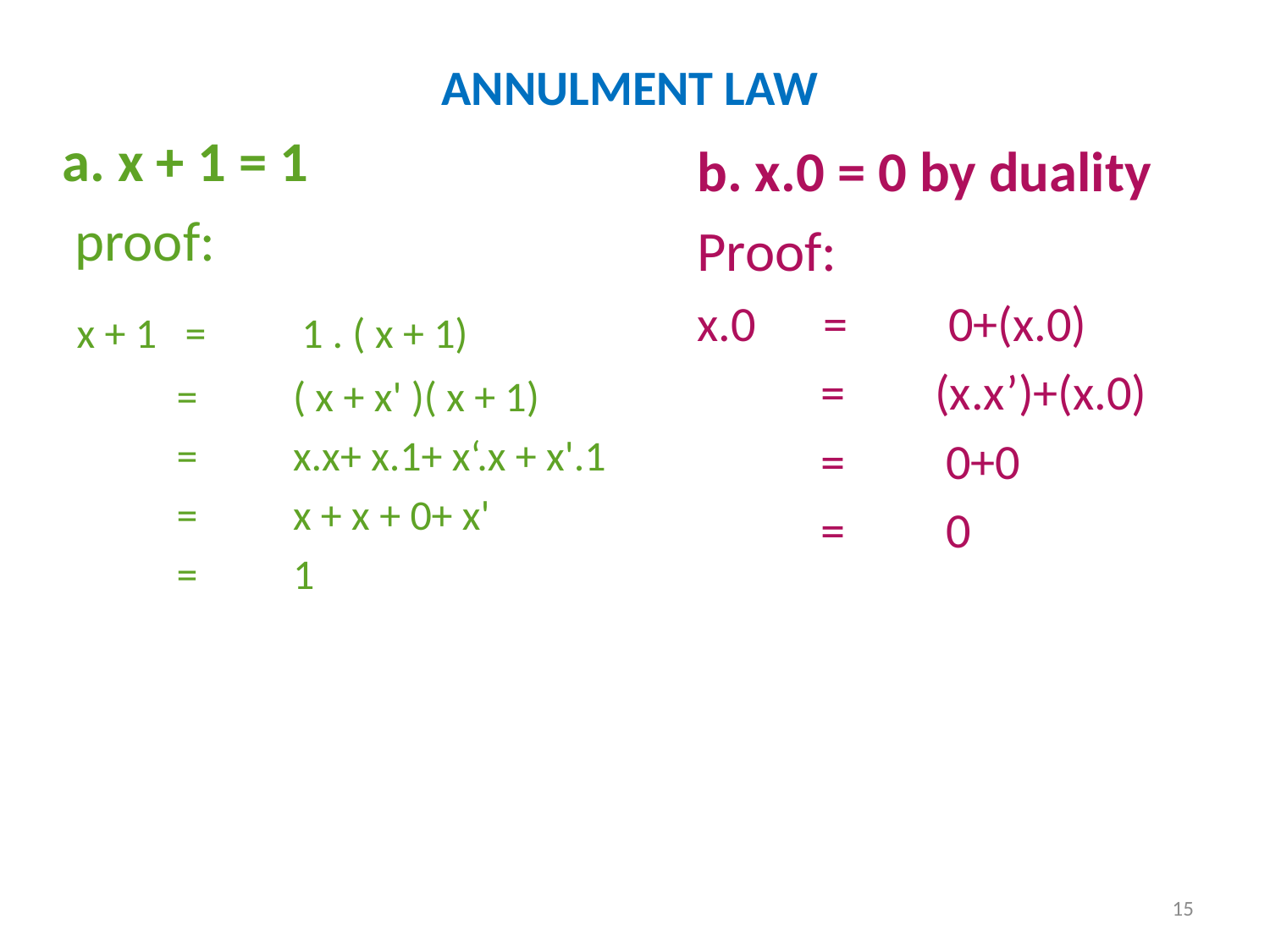

ANNULMENT LAW
a. x + 1 = 1
 proof:
 x + 1   =          1 . ( x + 1)
            =          ( x + x' )( x + 1)
            =          x.x+ x.1+ x‘.x + x'.1
            =          x + x + 0+ x'
            =          1

b. x.0 = 0 by duality
Proof:
x.0      =         0+(x.0)
           =        (x.x’)+(x.0)
           =         0+0
           =         0

15